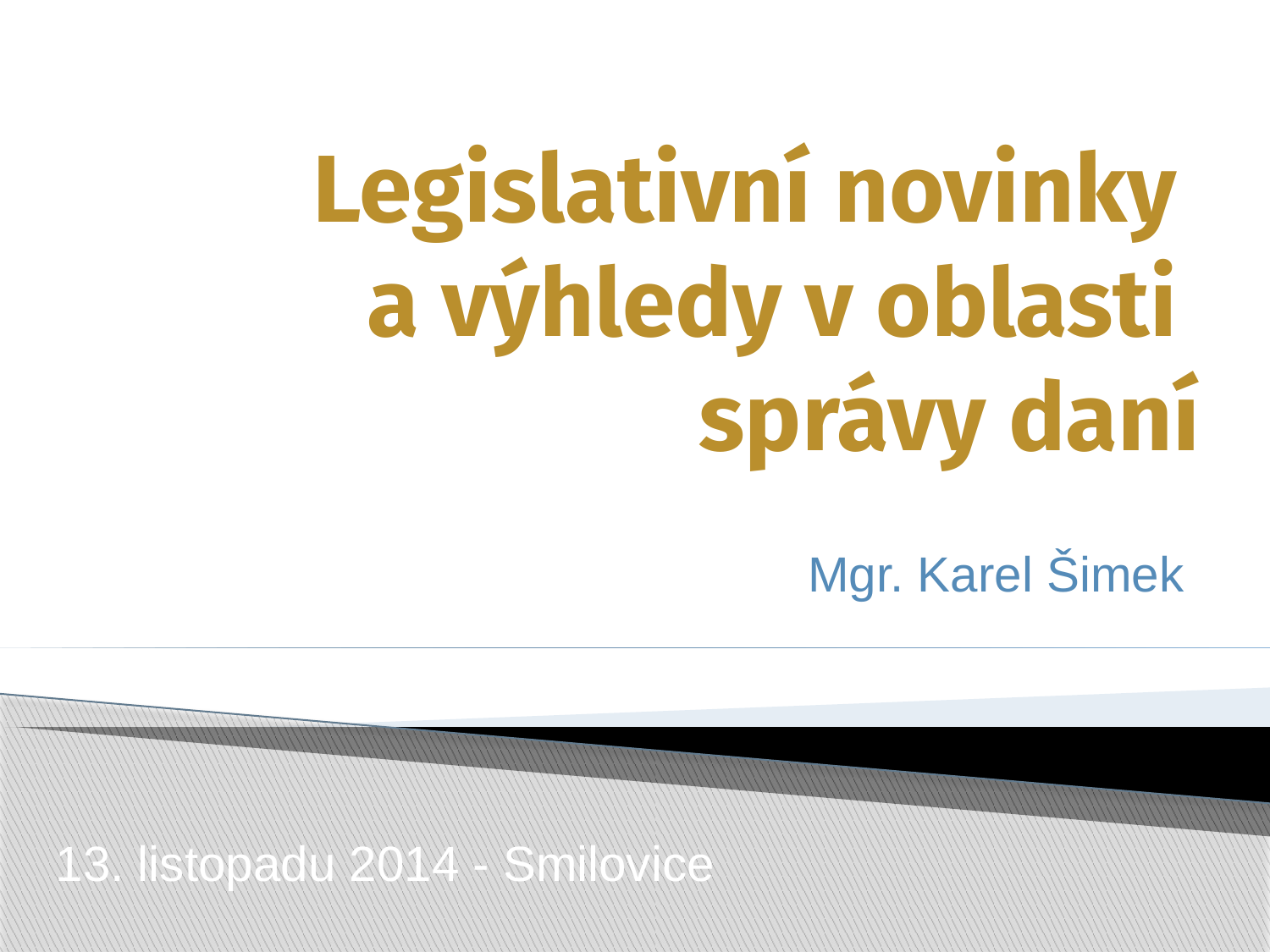

# Legislativní novinky a výhledy v oblasti správy daní
Mgr. Karel Šimek

13. listopadu 2014 - Smilovice